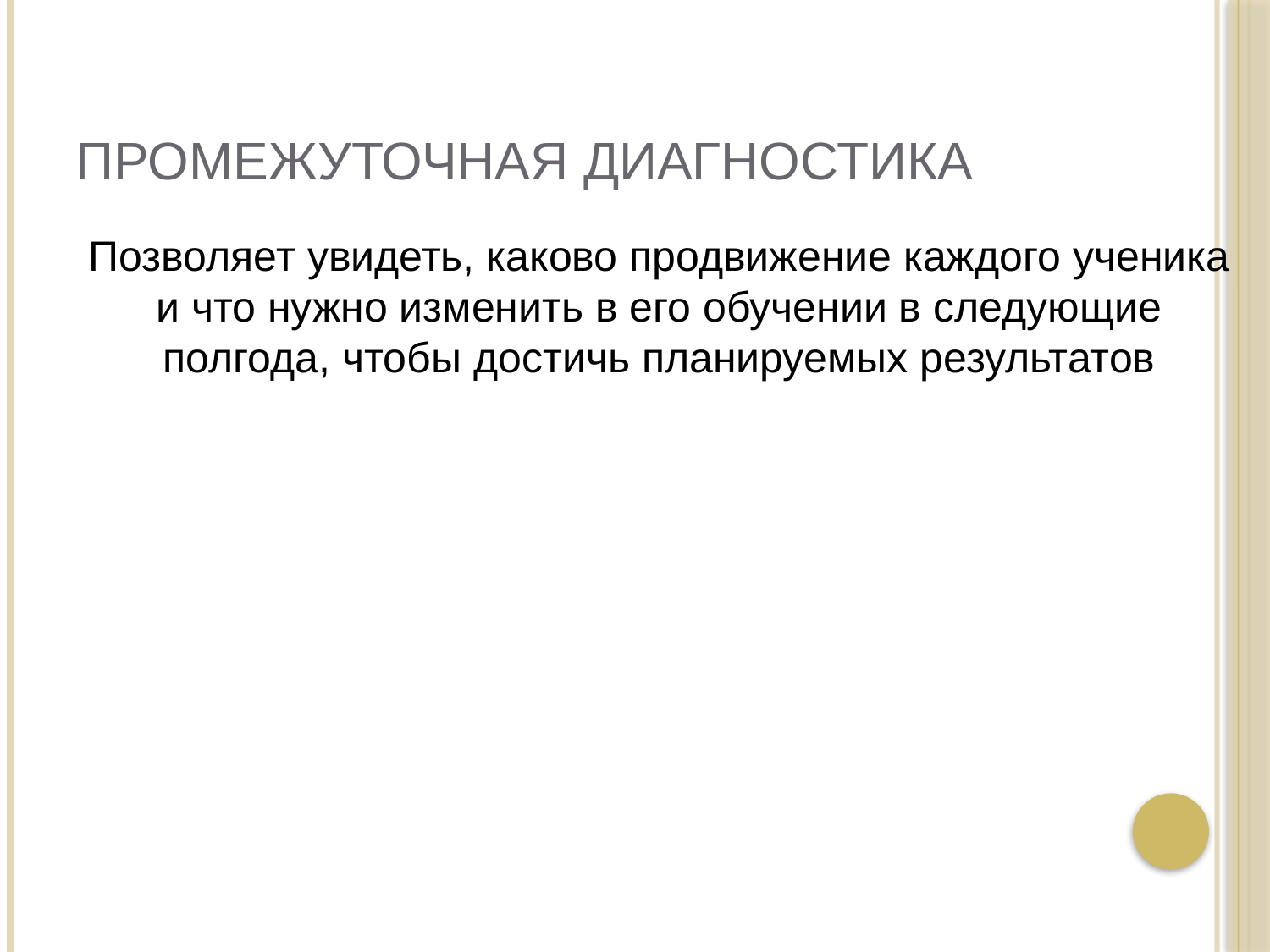

# Промежуточная диагностика
Позволяет увидеть, каково продвижение каждого ученика и что нужно изменить в его обучении в следующие полгода, чтобы достичь планируемых результатов